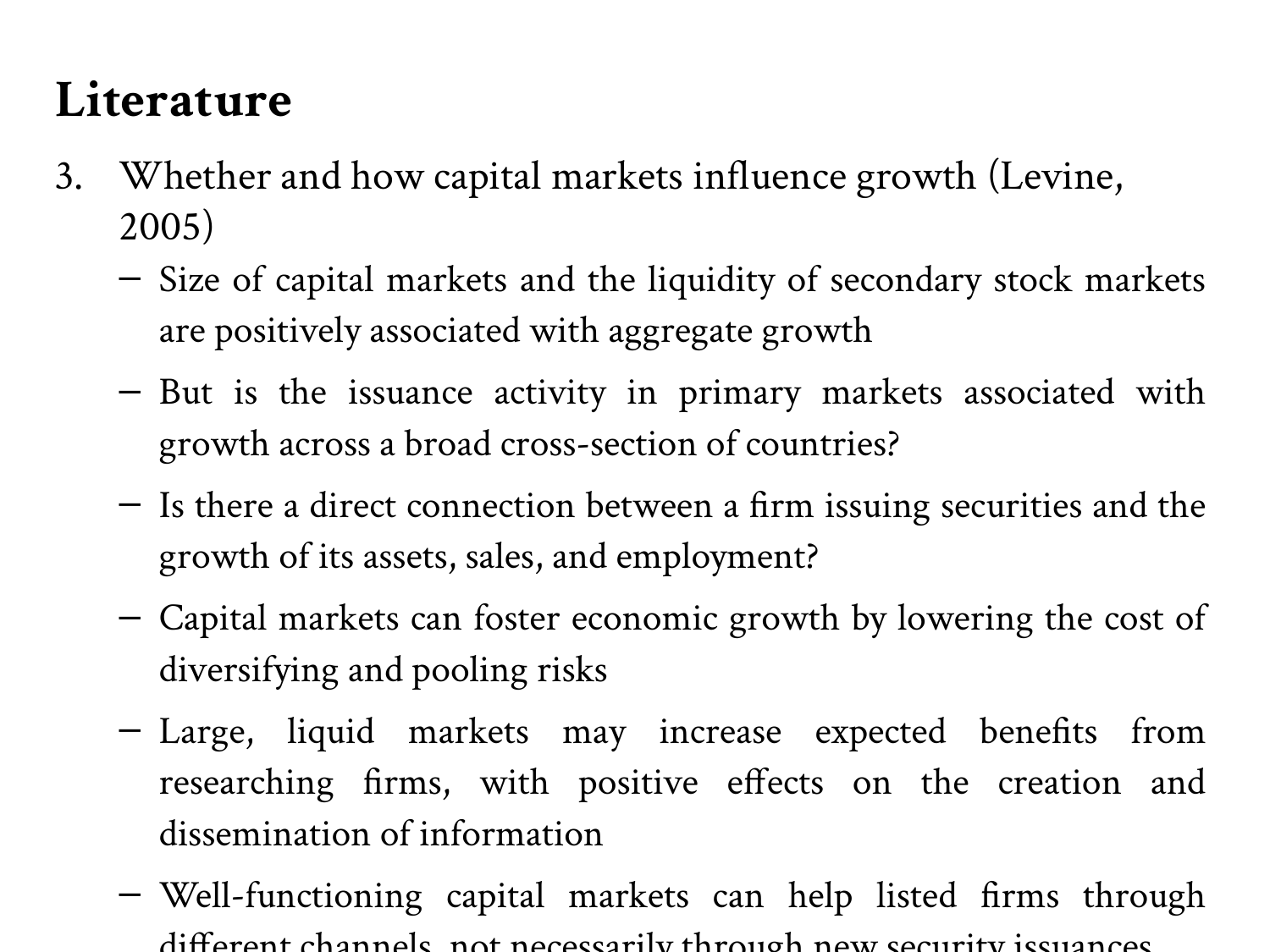

# Literature
Whether and how capital markets influence growth (Levine, 2005)
Size of capital markets and the liquidity of secondary stock markets are positively associated with aggregate growth
But is the issuance activity in primary markets associated with growth across a broad cross-section of countries?
Is there a direct connection between a firm issuing securities and the growth of its assets, sales, and employment?
Capital markets can foster economic growth by lowering the cost of diversifying and pooling risks
Large, liquid markets may increase expected benefits from researching firms, with positive effects on the creation and dissemination of information
Well-functioning capital markets can help listed firms through different channels, not necessarily through new security issuances